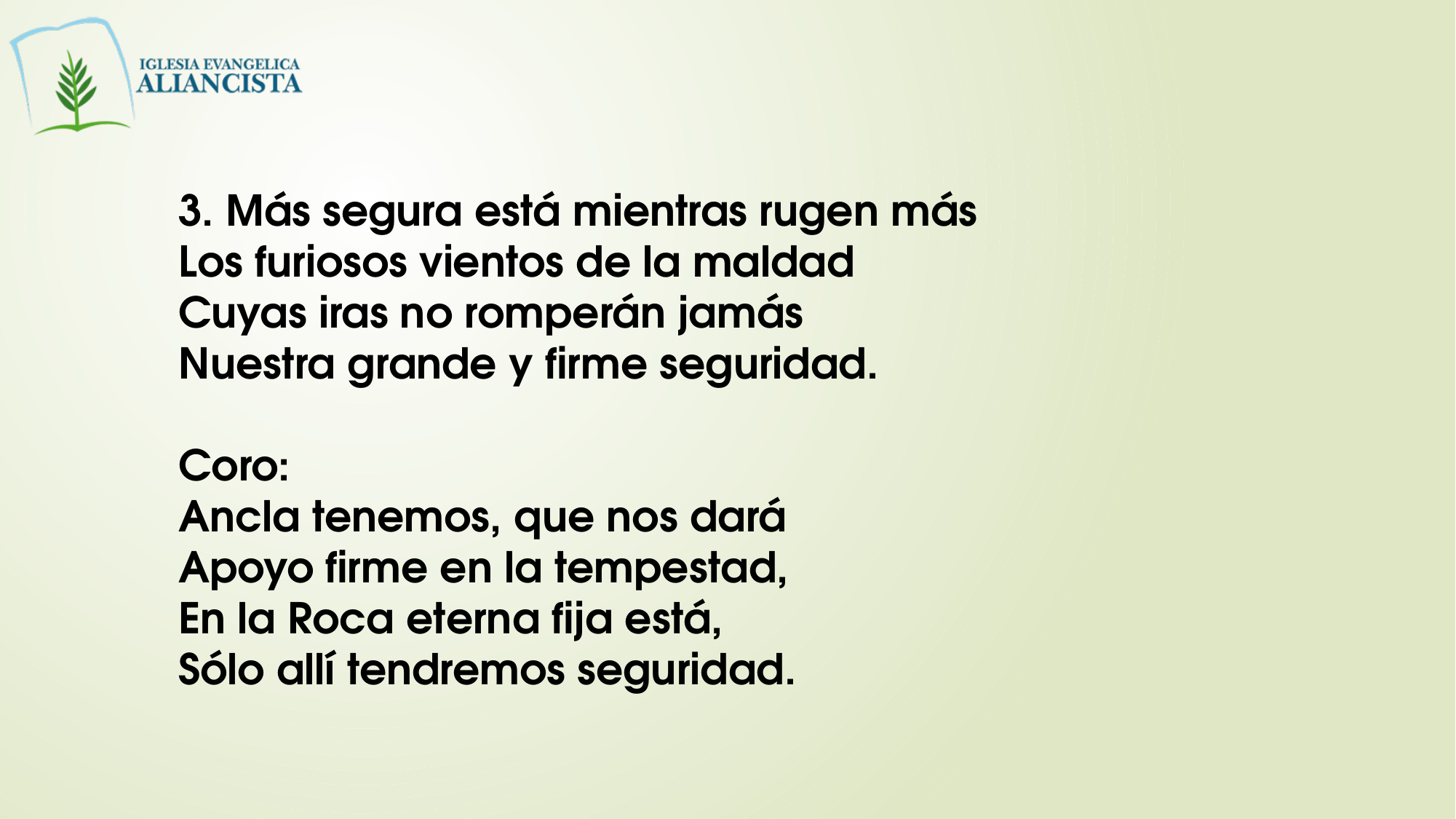

3. Más segura está mientras rugen más
Los furiosos vientos de la maldad
Cuyas iras no romperán jamás
Nuestra grande y firme seguridad.

Coro:
Ancla tenemos, que nos dará
Apoyo firme en la tempestad,
En la Roca eterna fija está,
Sólo allí tendremos seguridad.